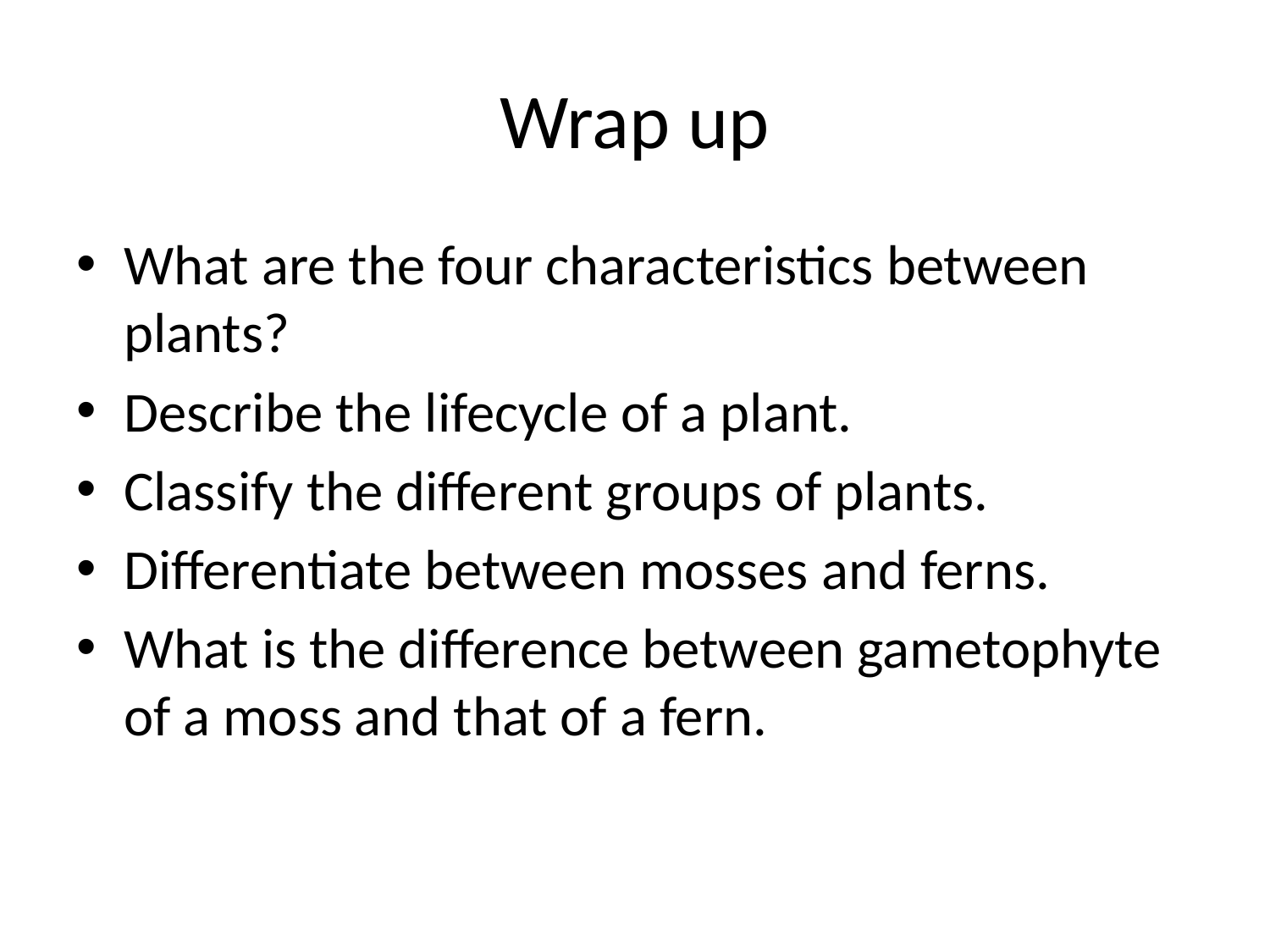

# Wrap up
What are the four characteristics between plants?
Describe the lifecycle of a plant.
Classify the different groups of plants.
Differentiate between mosses and ferns.
What is the difference between gametophyte of a moss and that of a fern.